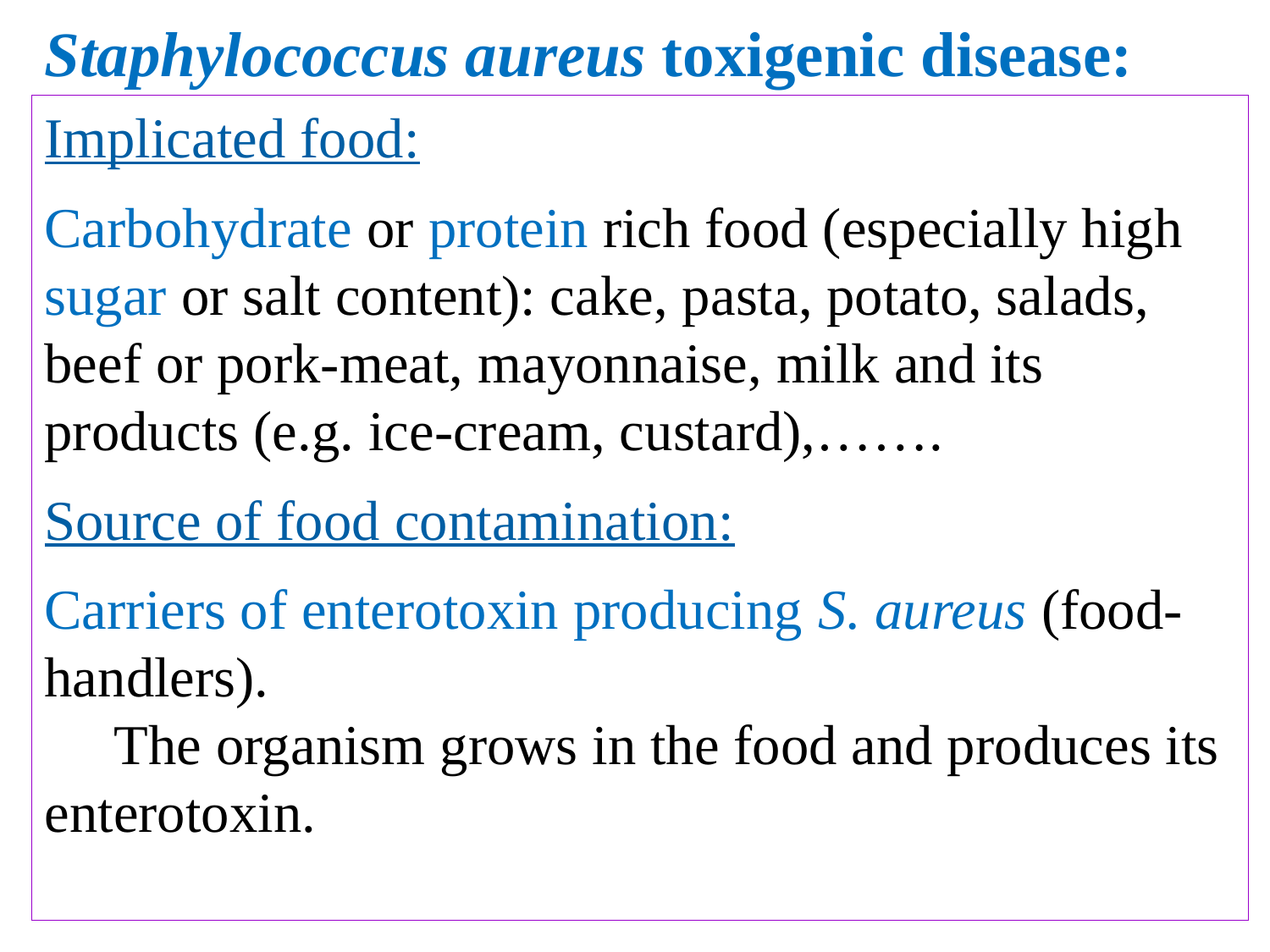

# Staphylococcus aureus toxigenic disease:
Implicated food:
Carbohydrate or protein rich food (especially high sugar or salt content): cake, pasta, potato, salads, beef or pork-meat, mayonnaise, milk and its products (e.g. ice-cream, custard),…….
Source of food contamination:
Carriers of enterotoxin producing S. aureus (food-handlers).                                                                          The organism grows in the food and produces its enterotoxin.